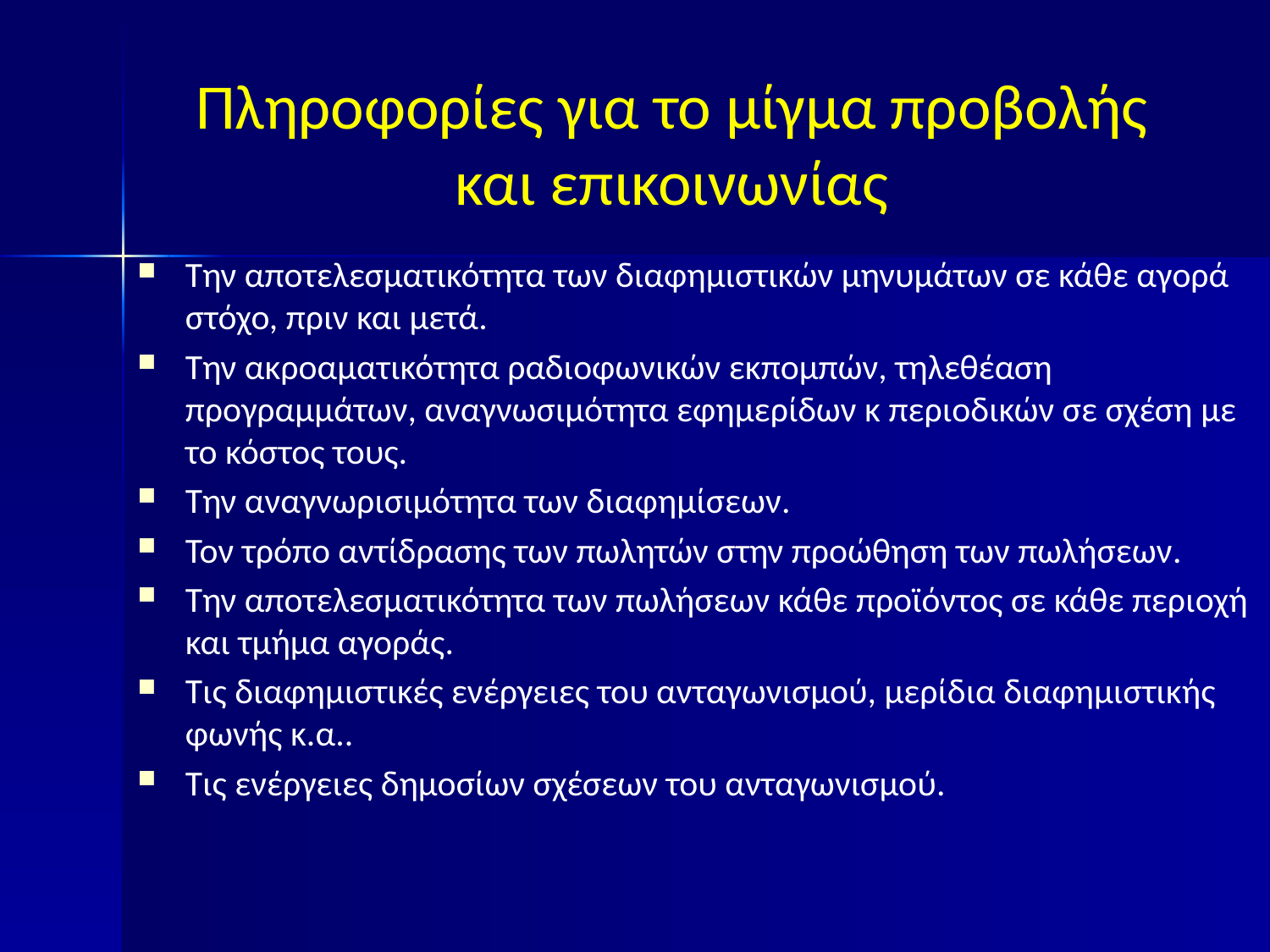

# Πληροφορίες για το μίγμα προβολής και επικοινωνίας
Την αποτελεσματικότητα των διαφημιστικών μηνυμάτων σε κάθε αγορά στόχο, πριν και μετά.
Την ακροαματικότητα ραδιοφωνικών εκπομπών, τηλεθέαση προγραμμάτων, αναγνωσιμότητα εφημερίδων κ περιοδικών σε σχέση με το κόστος τους.
Την αναγνωρισιμότητα των διαφημίσεων.
Τον τρόπο αντίδρασης των πωλητών στην προώθηση των πωλήσεων.
Την αποτελεσματικότητα των πωλήσεων κάθε προϊόντος σε κάθε περιοχή και τμήμα αγοράς.
Τις διαφημιστικές ενέργειες του ανταγωνισμού, μερίδια διαφημιστικής φωνής κ.α..
Τις ενέργειες δημοσίων σχέσεων του ανταγωνισμού.